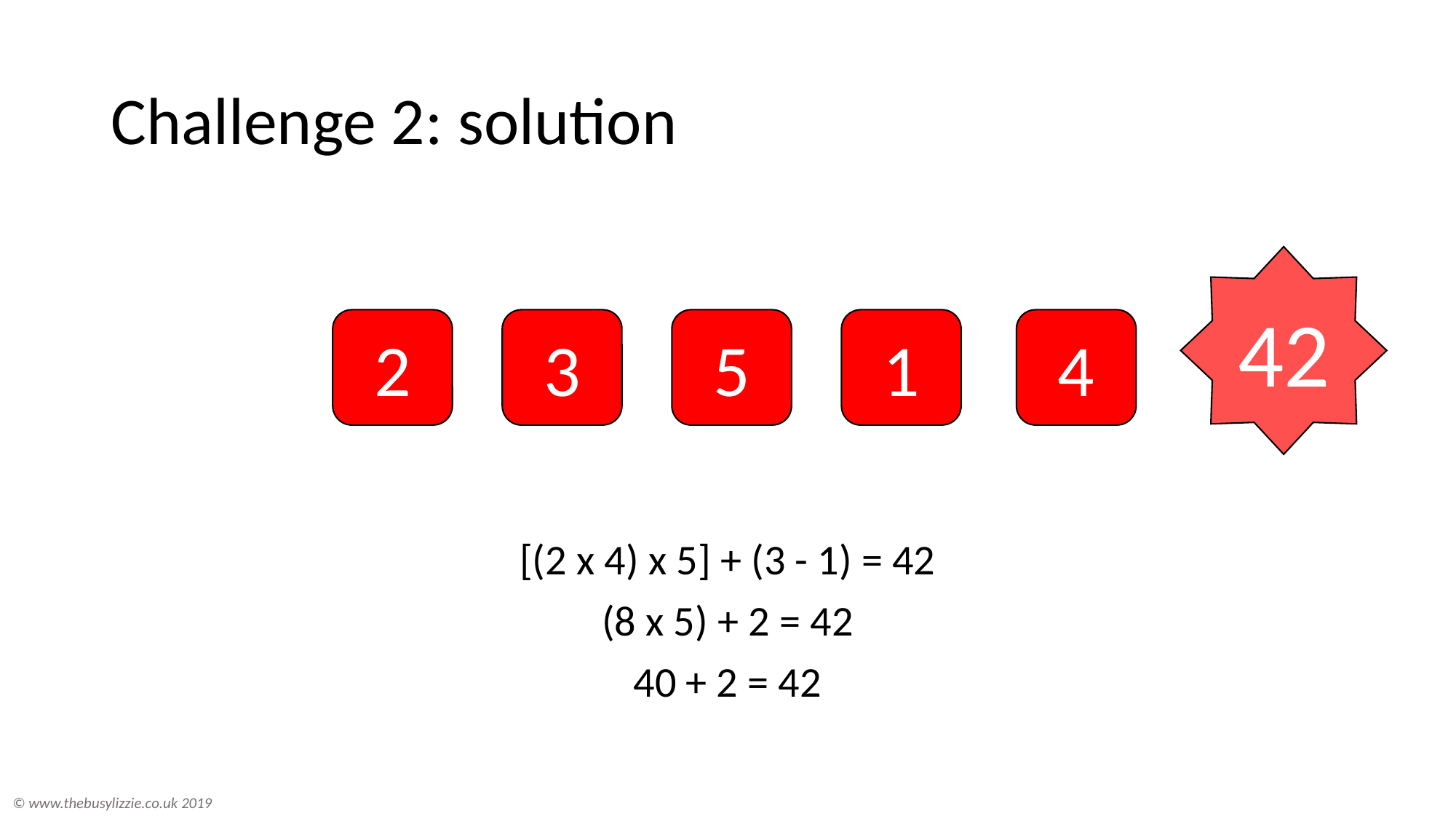

# Challenge 2: solution
42
1
4
2
3
5
[(2 x 4) x 5] + (3 - 1) = 42
(8 x 5) + 2 = 42
40 + 2 = 42
© www.thebusylizzie.co.uk 2019